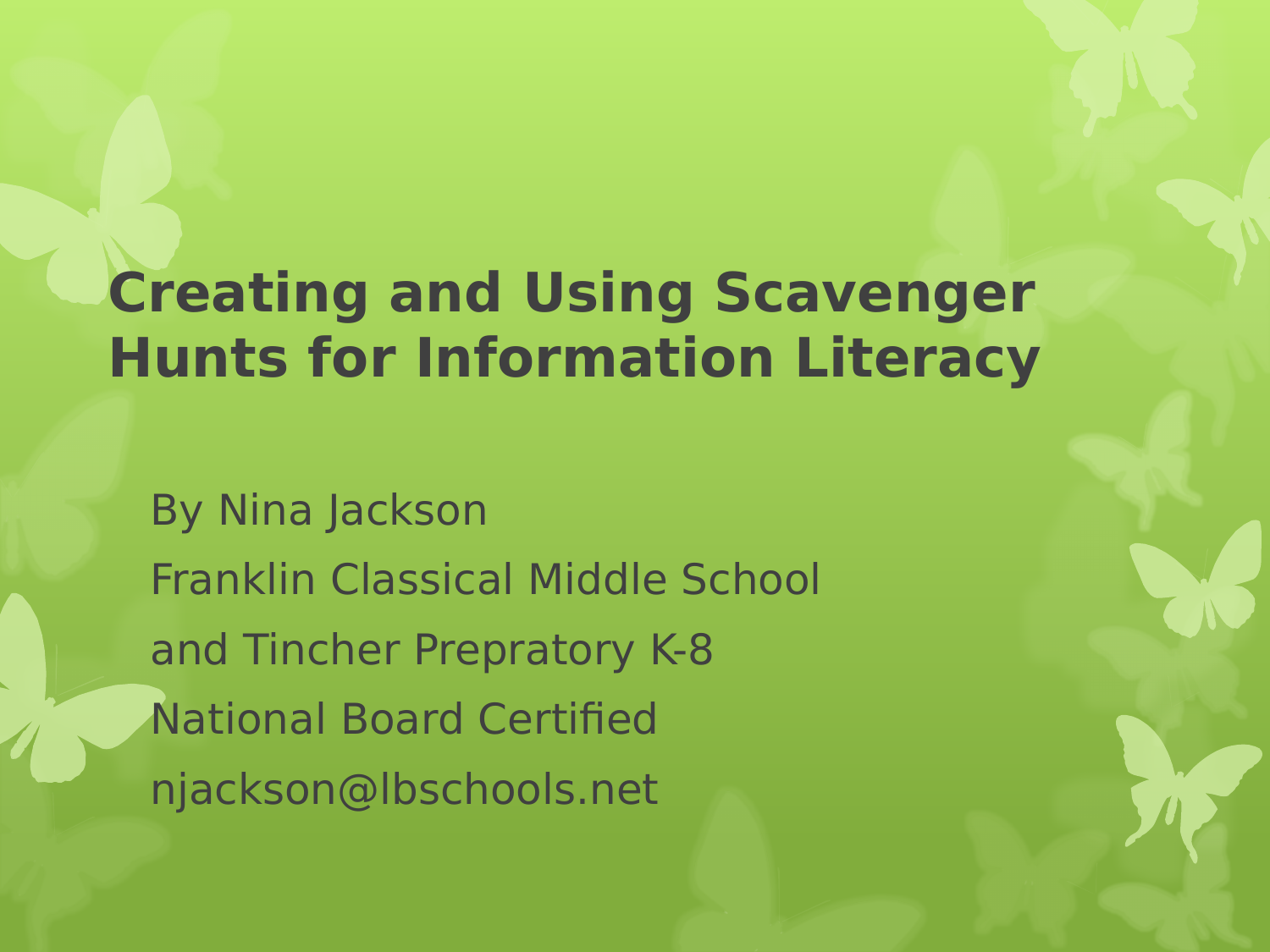

# Creating and Using Scavenger Hunts for Information Literacy
By Nina Jackson
Franklin Classical Middle School
and Tincher Prepratory K-8
National Board Certified
njackson@lbschools.net